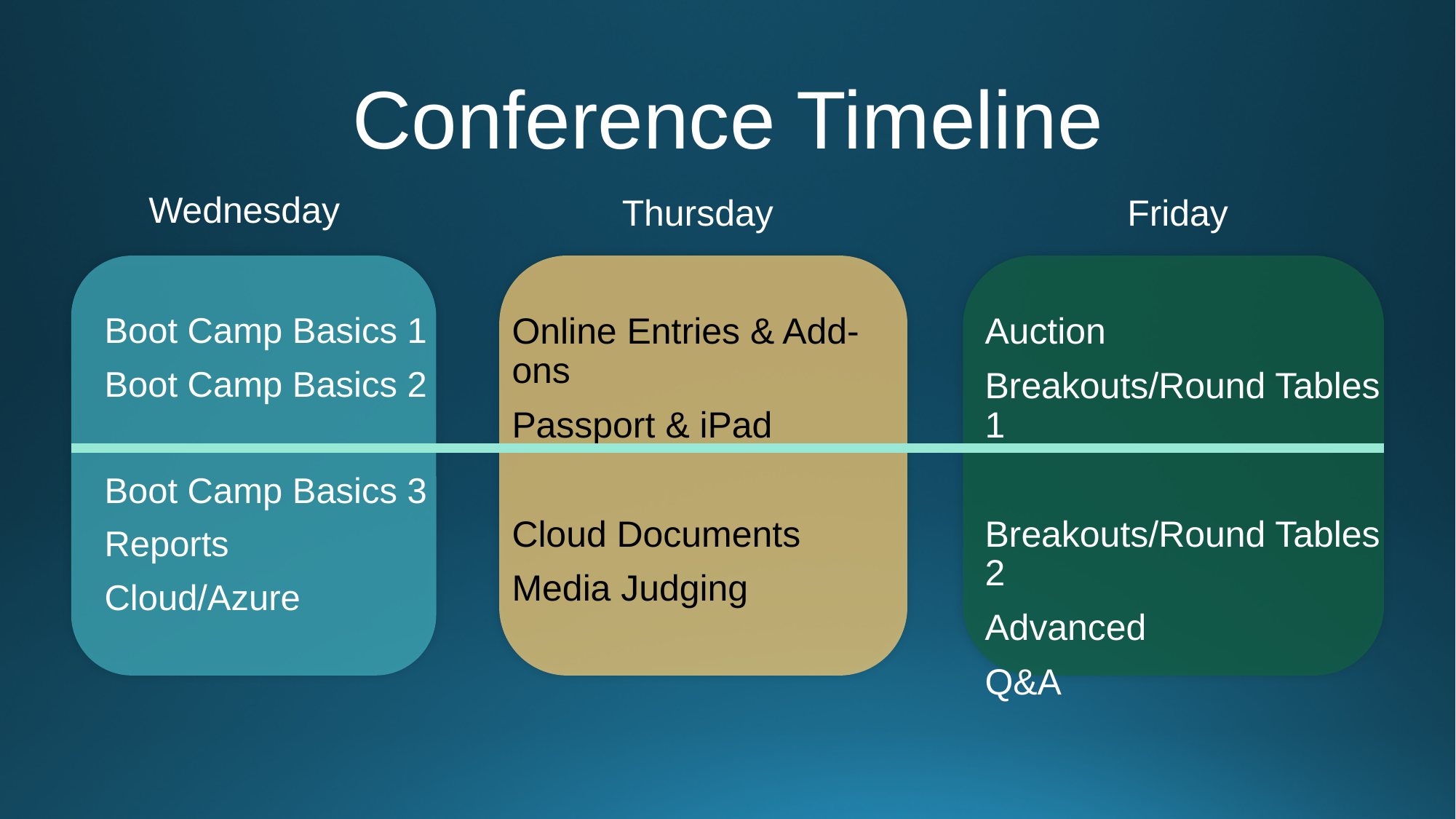

# Conference Timeline
Wednesday
Thursday
Friday

Boot Camp Basics 1
Boot Camp Basics 2

Boot Camp Basics 3
Reports
Cloud/Azure
Online Entries & Add-ons
Passport & iPad

Cloud Documents
Media Judging
Auction
Breakouts/Round Tables 1

Breakouts/Round Tables 2
Advanced
Q&A